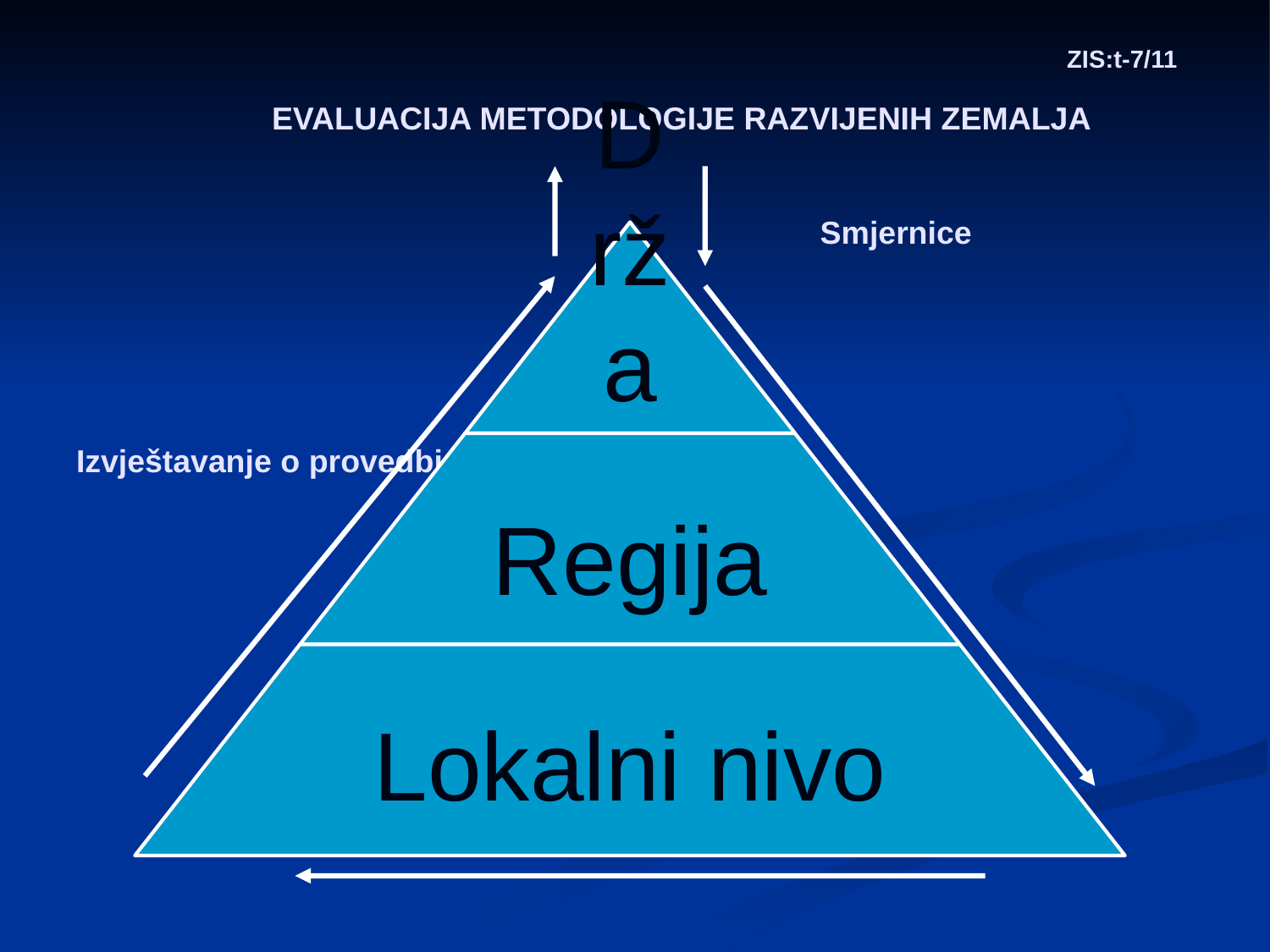

# ZIS:t-7/11 EVALUACIJA METODOLOGIJE RAZVIJENIH ZEMALJA Smjernice Izvještavanje o provedbi

Država
Regija
Lokalni nivo